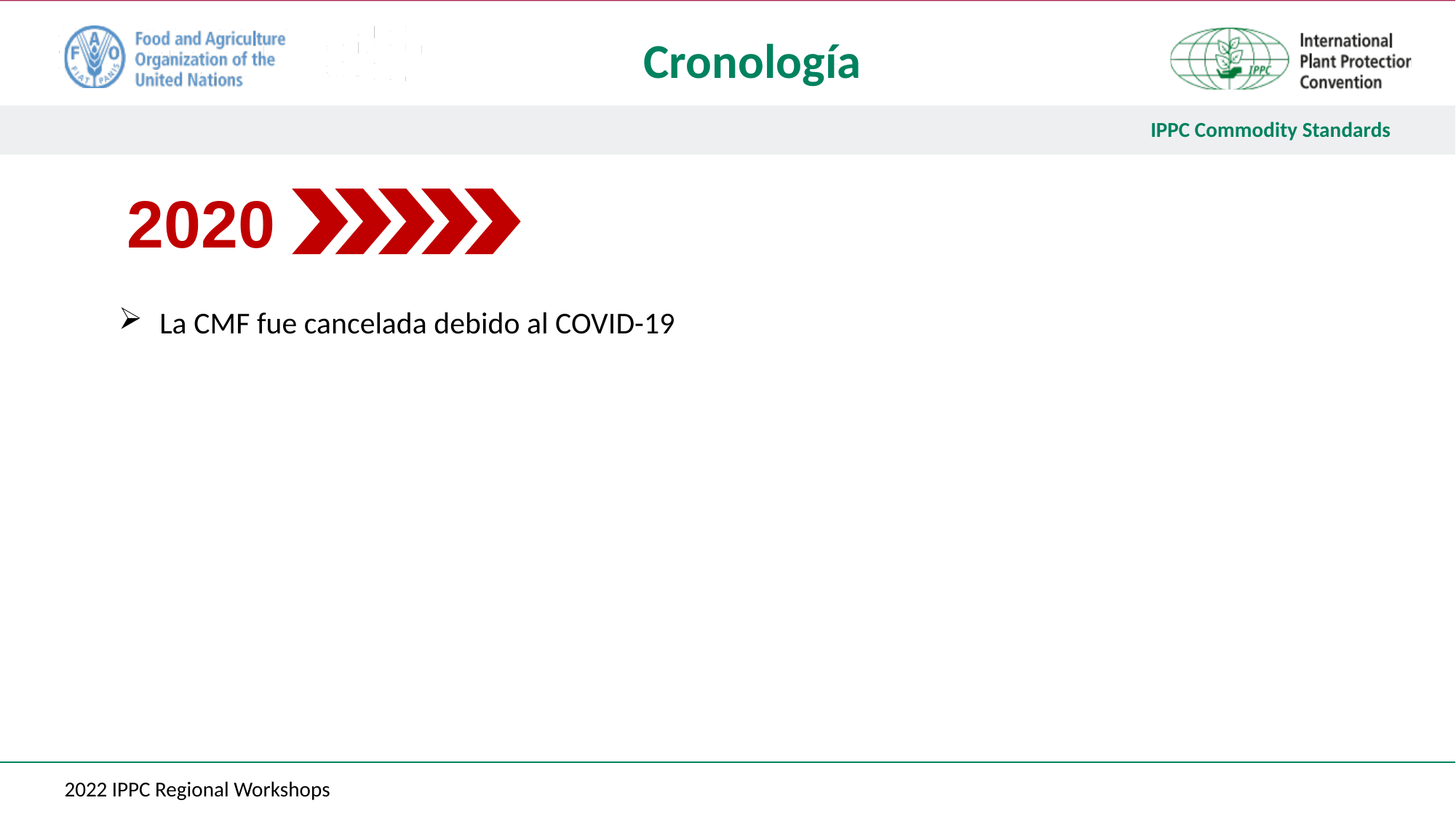

# Cronología
2020

La CMF fue cancelada debido al COVID-19